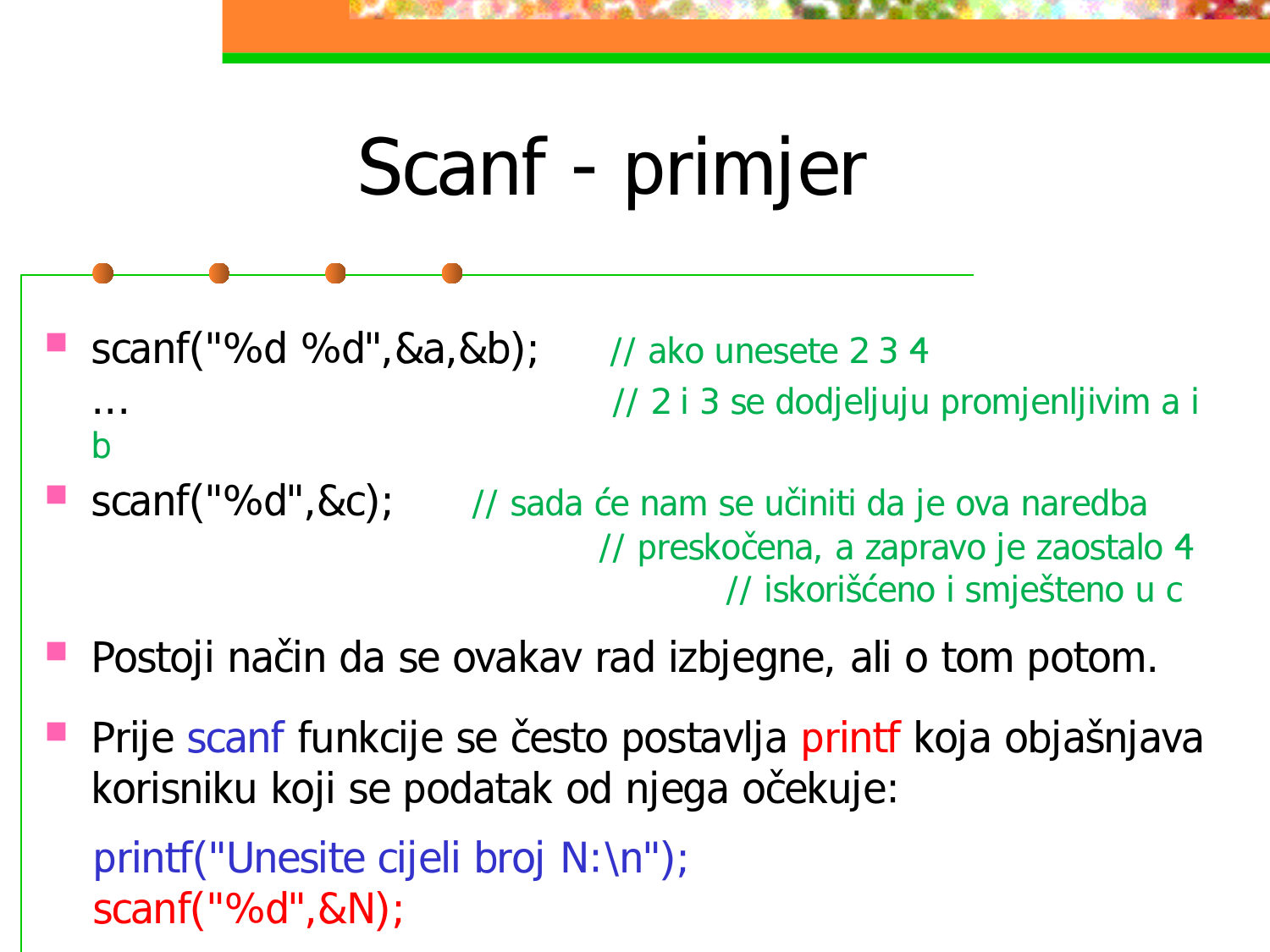

# Scanf - primjer
scanf("%d %d",&a,&b);	 // ako unesete 2 3 4
...				 // 2 i 3 se dodjeljuju promjenljivim a i b
scanf("%d",&c);	// sada će nam se učiniti da je ova naredba				// preskočena, a zapravo je zaostalo 4					// iskorišćeno i smješteno u c
Postoji način da se ovakav rad izbjegne, ali o tom potom.
Prije scanf funkcije se često postavlja printf koja objašnjava korisniku koji se podatak od njega očekuje:
printf("Unesite cijeli broj N:\n");
scanf("%d",&N);